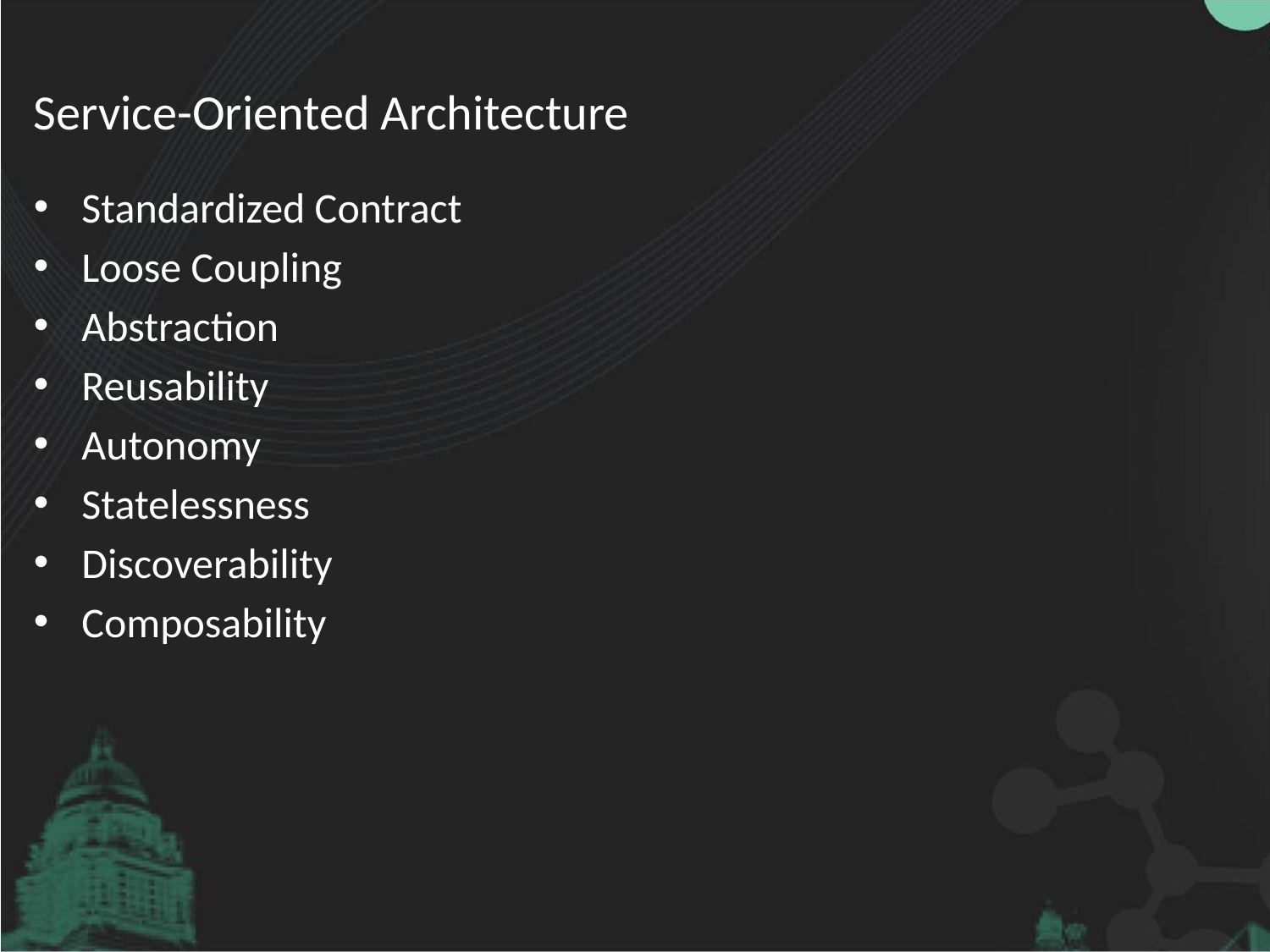

# Service-Oriented Architecture
Standardized Contract
Loose Coupling
Abstraction
Reusability
Autonomy
Statelessness
Discoverability
Composability